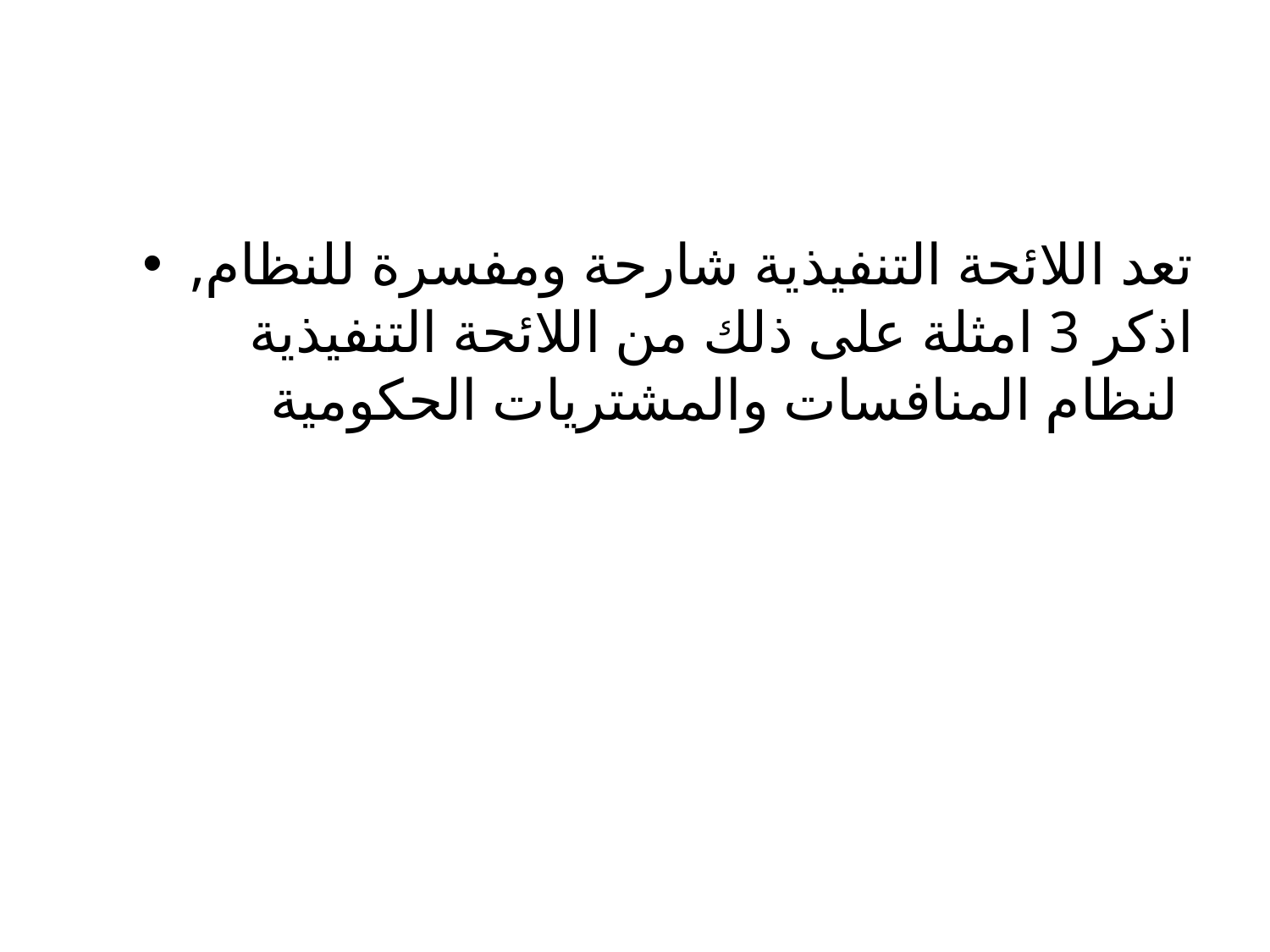

تعد اللائحة التنفيذية شارحة ومفسرة للنظام, اذكر 3 امثلة على ذلك من اللائحة التنفيذية لنظام المنافسات والمشتريات الحكومية